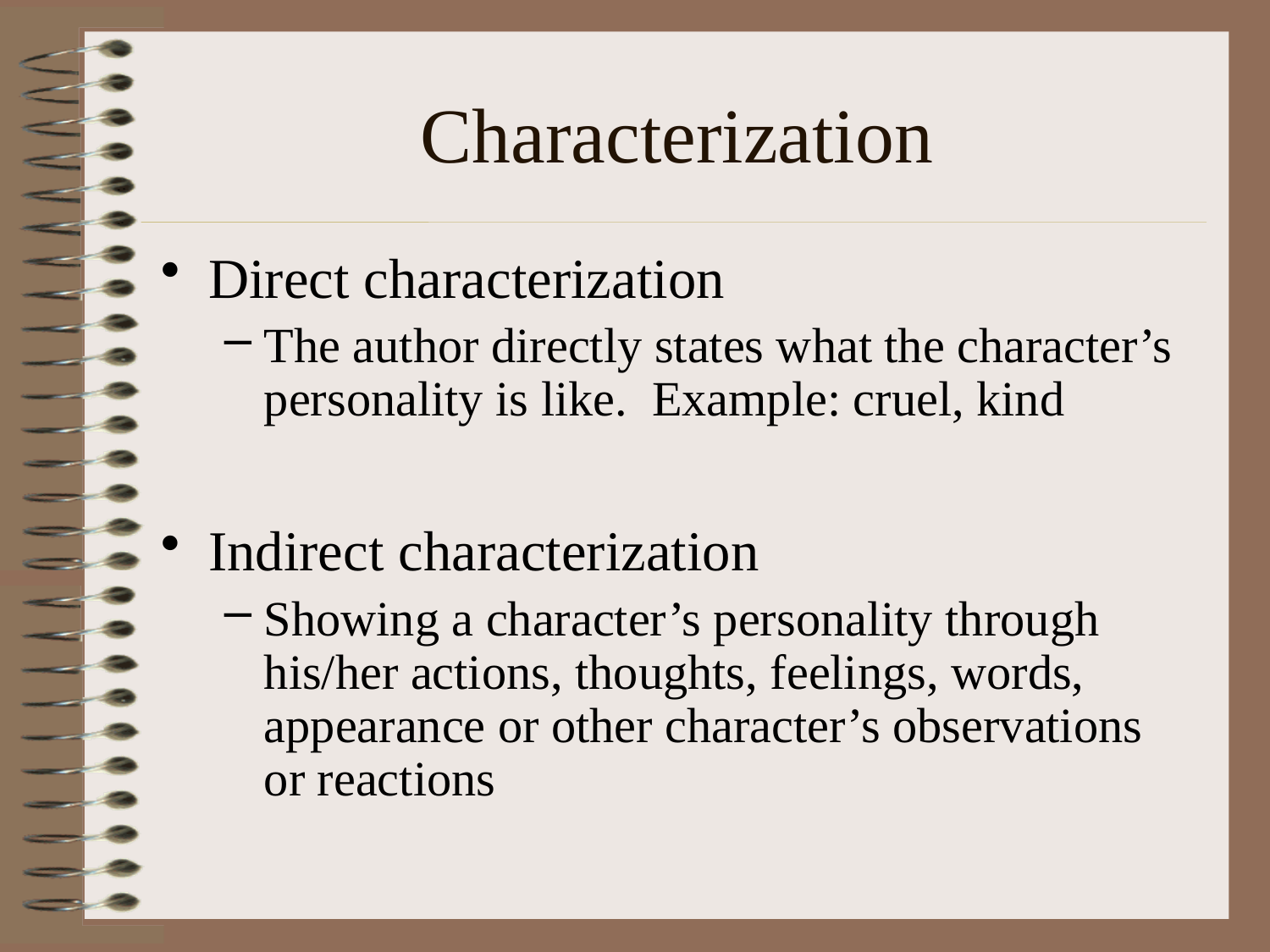

# Characterization
Direct characterization
The author directly states what the character’s personality is like.  Example: cruel, kind

Indirect characterization
Showing a character’s personality through his/her actions, thoughts, feelings, words, appearance or other character’s observations or reactions